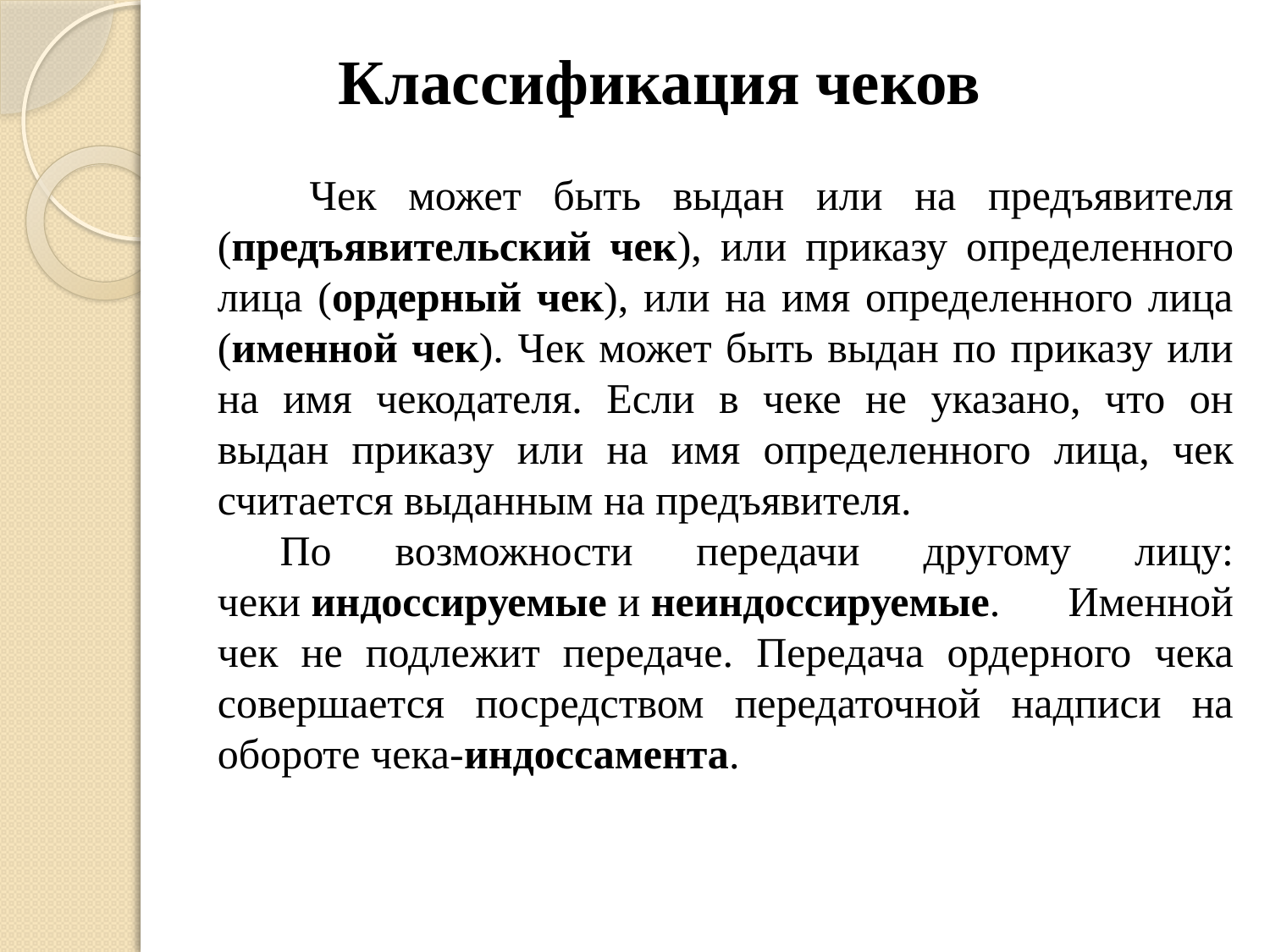

# Классификация чеков
 Чек может быть выдан или на предъявителя (предъявительский чек), или приказу определенного лица (ордерный чек), или на имя определенного лица (именной чек). Чек может быть выдан по приказу или на имя чекодателя. Если в чеке не указано, что он выдан приказу или на имя определенного лица, чек считается выданным на предъявителя.
По возможности передачи другому лицу: чеки индоссируемые и неиндоссируемые.     Именной чек не подлежит передаче. Передача ордерного чека совершается посредством передаточной надписи на обороте чека-индоссамента.